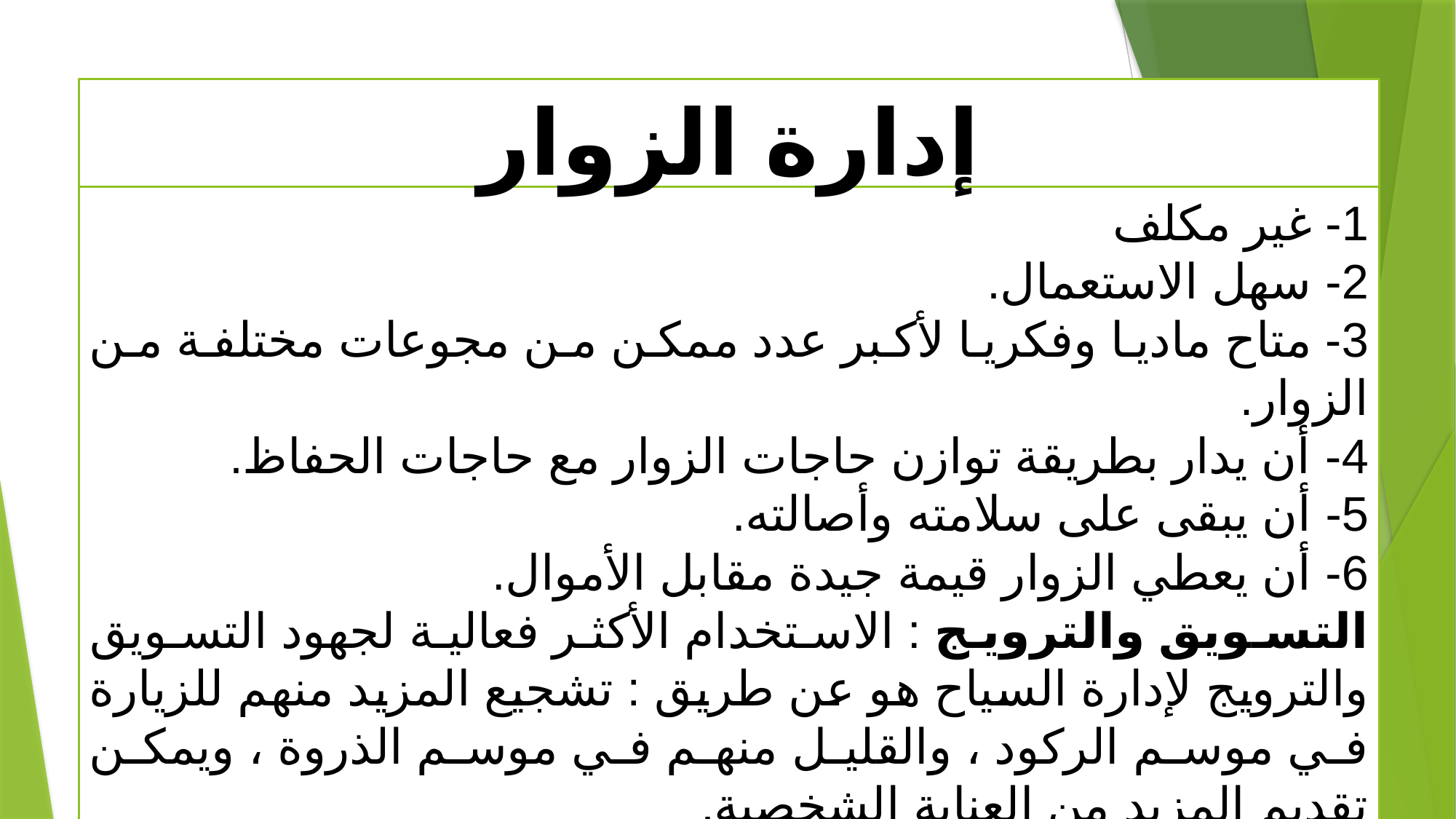

# إدارة الزوار
1- غير مكلف
2- سهل الاستعمال.
3- متاح ماديا وفكريا لأكبر عدد ممكن من مجوعات مختلفة من الزوار.
4- أن يدار بطريقة توازن حاجات الزوار مع حاجات الحفاظ.
5- أن يبقى على سلامته وأصالته.
6- أن يعطي الزوار قيمة جيدة مقابل الأموال.
التسويق والترويج : الاستخدام الأكثر فعالية لجهود التسويق والترويج لإدارة السياح هو عن طريق : تشجيع المزيد منهم للزيارة في موسم الركود ، والقليل منهم في موسم الذروة ، ويمكن تقديم المزيد من العناية الشخصية.